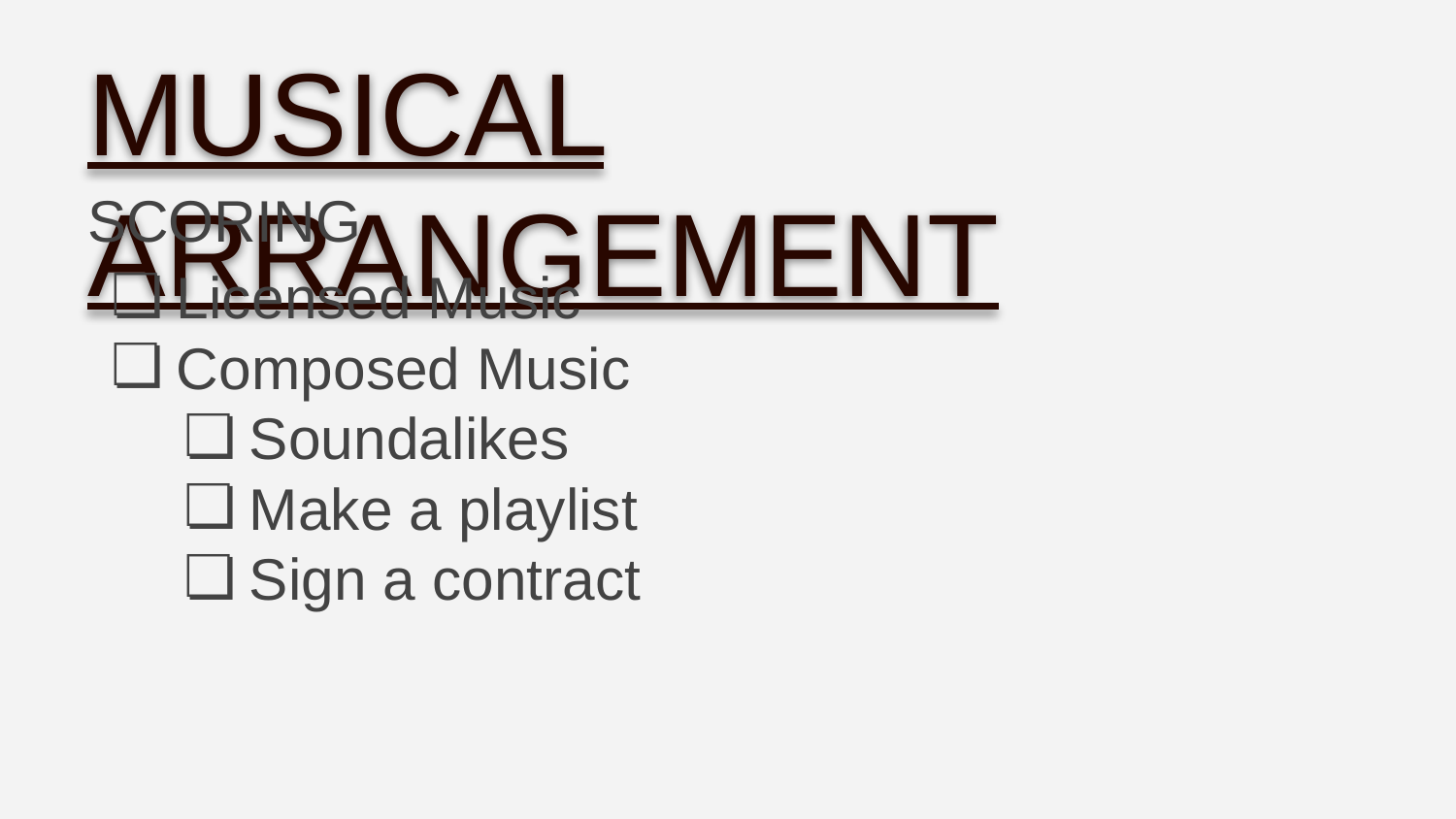

MUSICAL ARRANGEMENT

SCORING
Licensed Music
Composed Music
Soundalikes
Make a playlist
Sign a contract